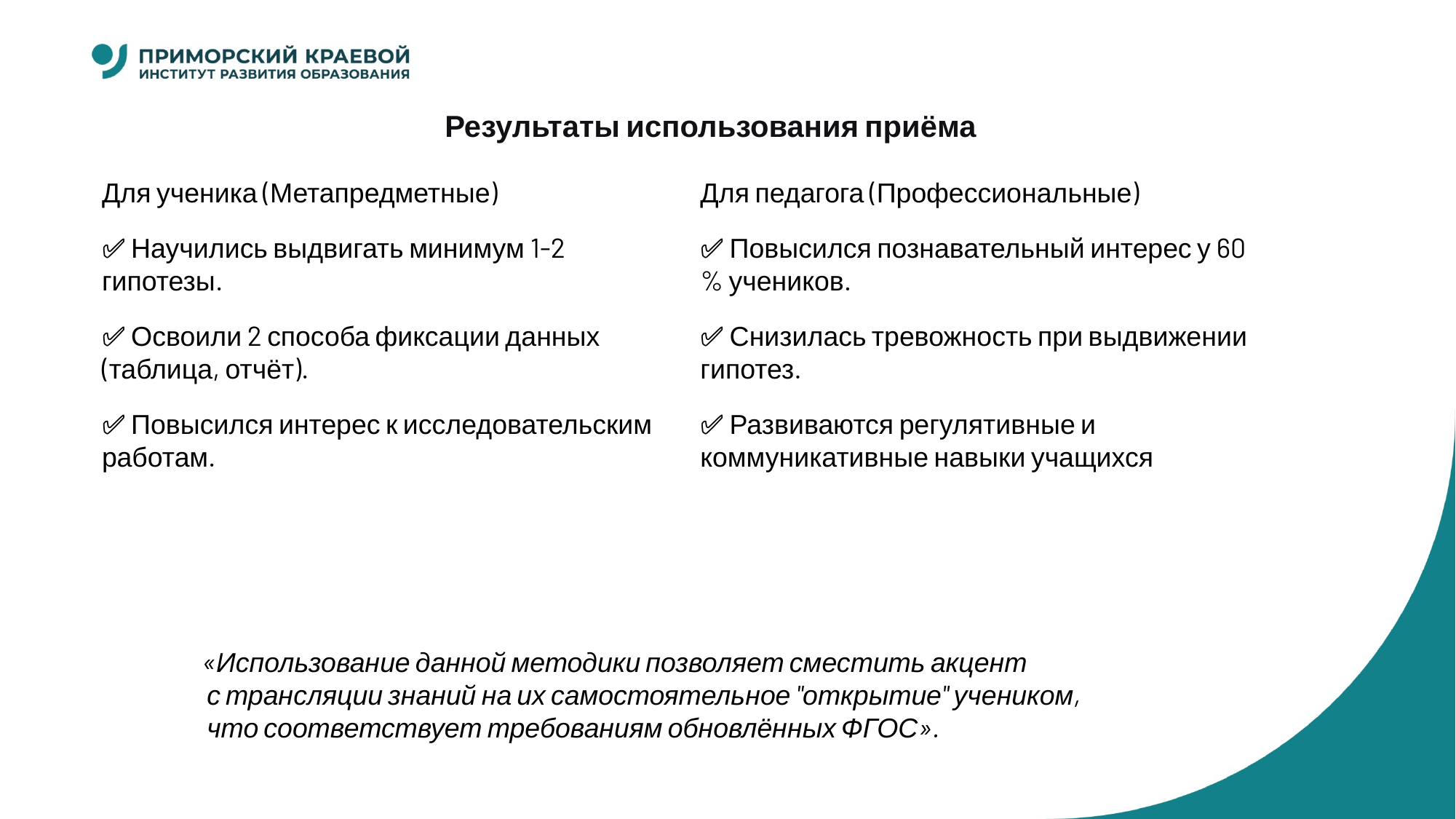

Результаты использования приёма
| Для ученика (Метапредметные) | Для педагога (Профессиональные) |
| --- | --- |
| ✅ Научились выдвигать минимум 1-2 гипотезы. | ✅ Повысился познавательный интерес у 60 % учеников. |
| ✅ Освоили 2 способа фиксации данных (таблица, отчёт). | ✅ Снизилась тревожность при выдвижении гипотез. |
| ✅ Повысился интерес к исследовательским работам. | ✅ Развиваются регулятивные и коммуникативные навыки учащихся |
«Использование данной методики позволяет сместить акцент
 с трансляции знаний на их самостоятельное "открытие" учеником,
 что соответствует требованиям обновлённых ФГОС».